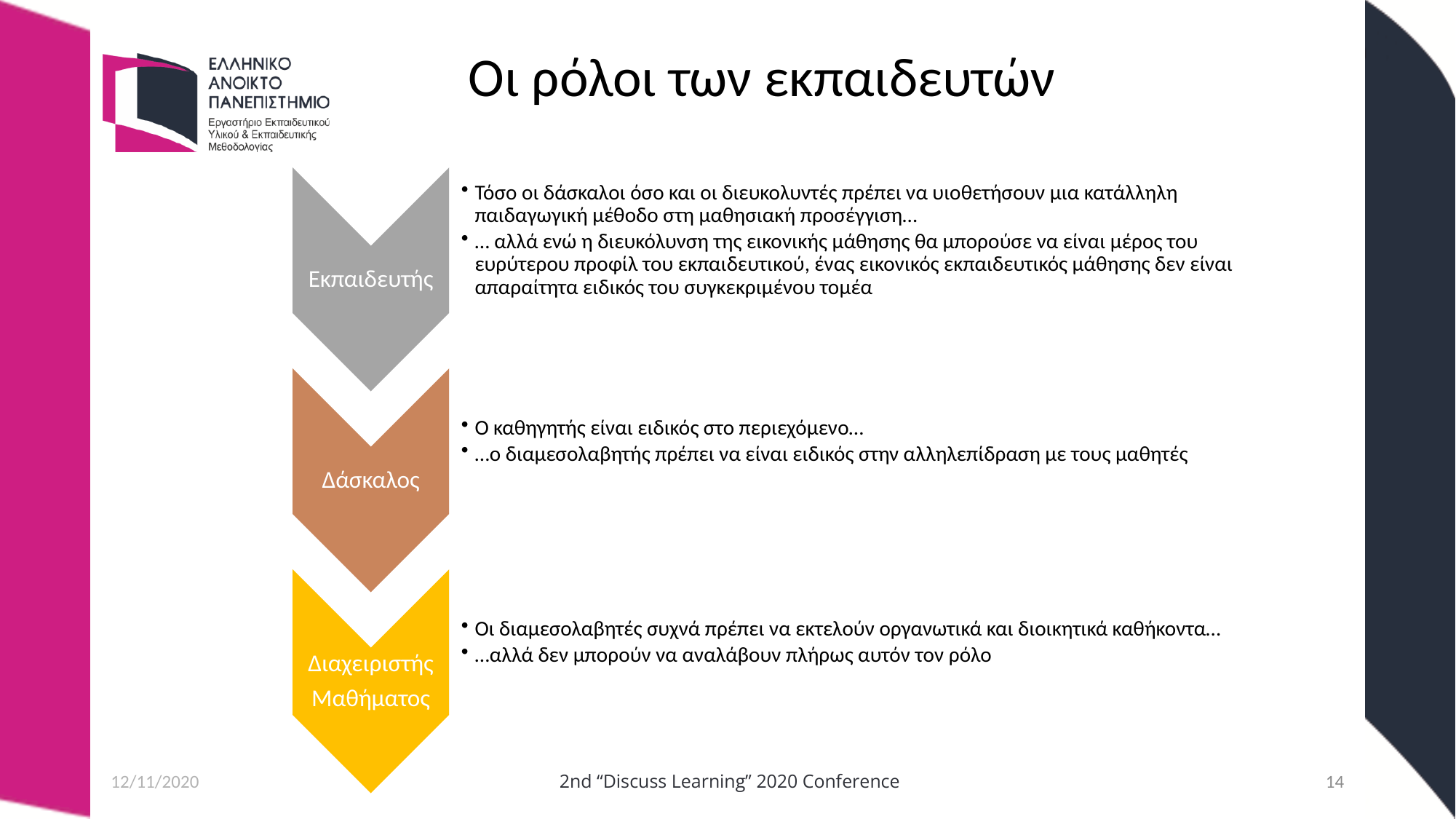

# Οι ρόλοι των εκπαιδευτών
Εκπαιδευτής
Τόσο οι δάσκαλοι όσο και οι διευκολυντές πρέπει να υιοθετήσουν μια κατάλληλη παιδαγωγική μέθοδο στη μαθησιακή προσέγγιση…
… αλλά ενώ η διευκόλυνση της εικονικής μάθησης θα μπορούσε να είναι μέρος του ευρύτερου προφίλ του εκπαιδευτικού, ένας εικονικός εκπαιδευτικός μάθησης δεν είναι απαραίτητα ειδικός του συγκεκριμένου τομέα
Δάσκαλος
Ο καθηγητής είναι ειδικός στο περιεχόμενο…
…ο διαμεσολαβητής πρέπει να είναι ειδικός στην αλληλεπίδραση με τους μαθητές
Διαχειριστής
Μαθήματος
Οι διαμεσολαβητές συχνά πρέπει να εκτελούν οργανωτικά και διοικητικά καθήκοντα…
…αλλά δεν μπορούν να αναλάβουν πλήρως αυτόν τον ρόλο
12/11/2020
 2nd “Discuss Learning” 2020 Conference
14